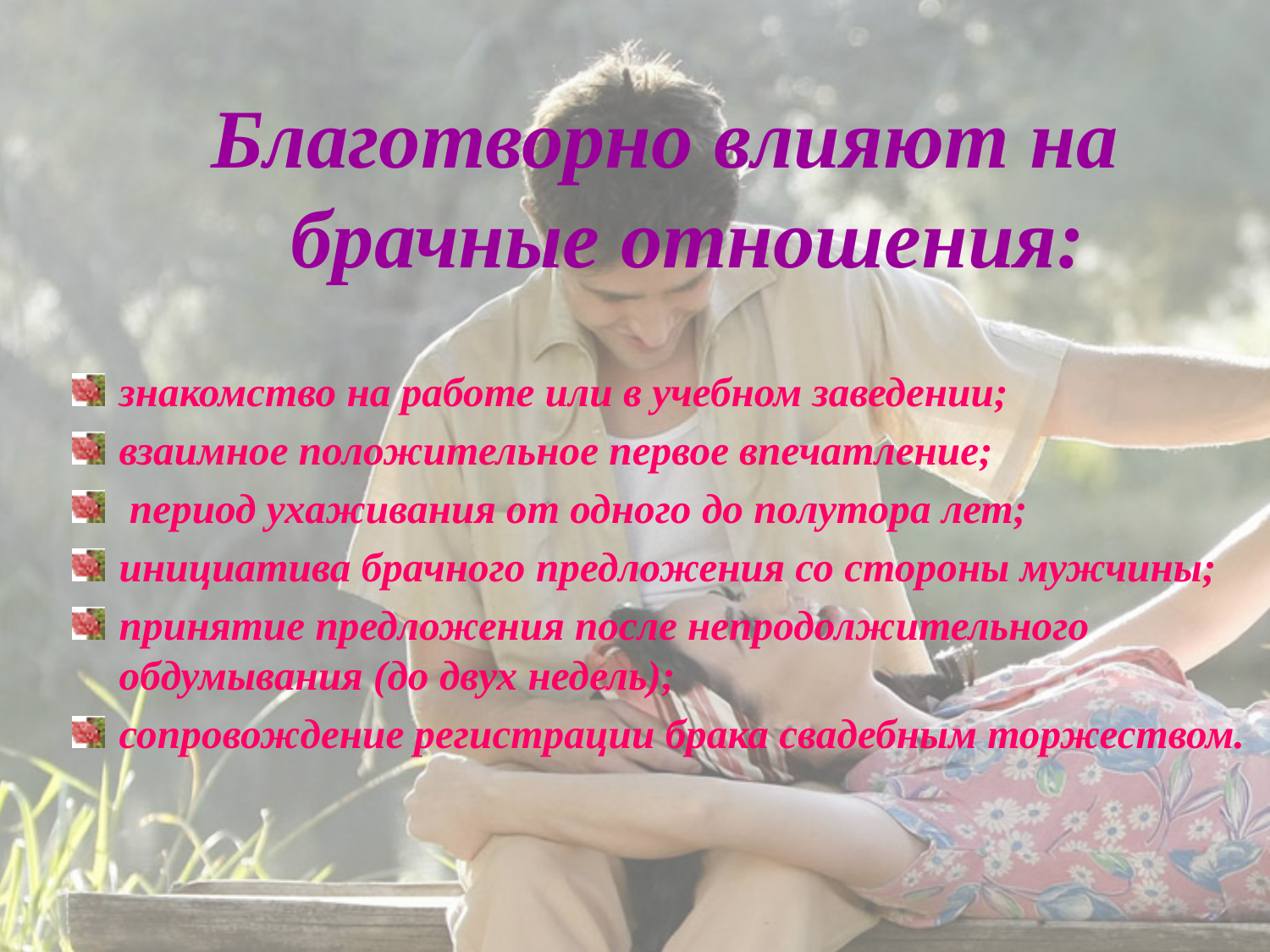

Благотворно влияют на брачные отношения:

знакомство на работе или в учебном заведении;
взаимное положительное первое впечатление;
 период ухаживания от одного до полутора лет;
инициатива брачного предложения со стороны мужчины;
принятие предложения после непродолжительного обдумывания (до двух недель);
сопровождение регистрации брака свадебным торжеством.